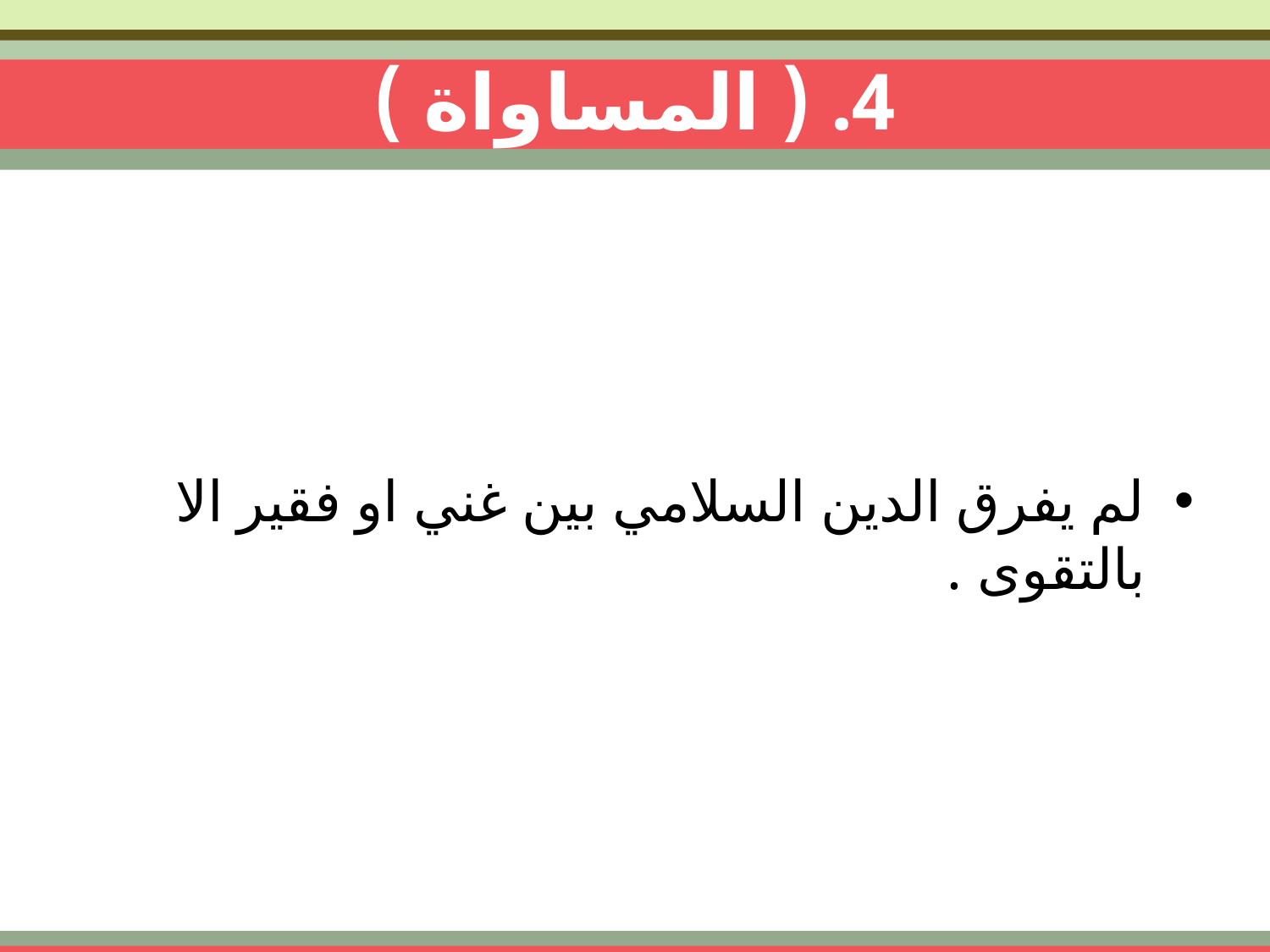

# 4. ( المساواة )

لم يفرق الدين السلامي بين غني او فقير الا بالتقوى .